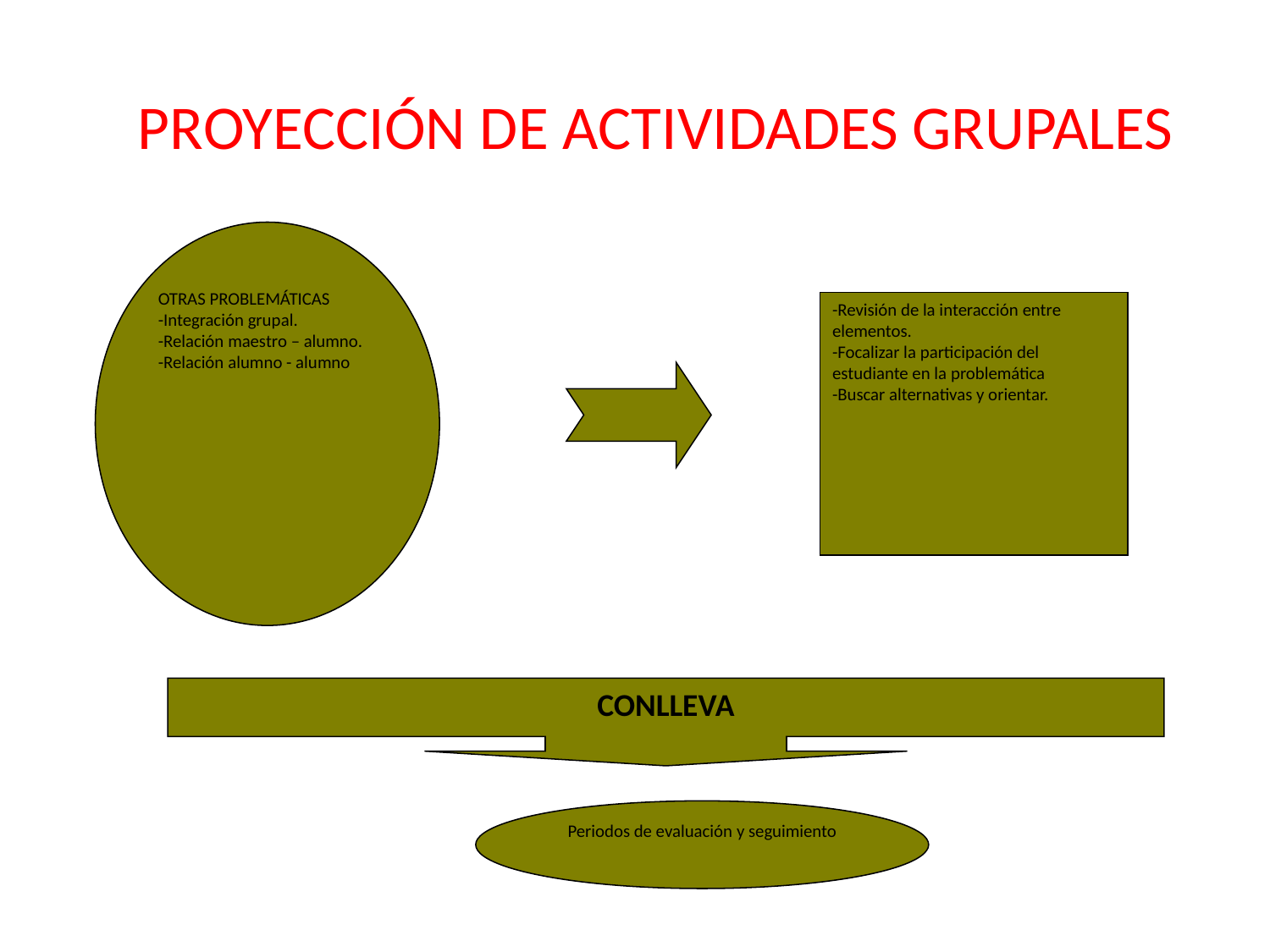

# PROYECCIÓN DE ACTIVIDADES GRUPALES
OTRAS PROBLEMÁTICAS
-Integración grupal.
-Relación maestro – alumno.
-Relación alumno - alumno

-Revisión de la interacción entre elementos.
-Focalizar la participación del estudiante en la problemática
-Buscar alternativas y orientar.

CONLLEVA
Periodos de evaluación y seguimiento